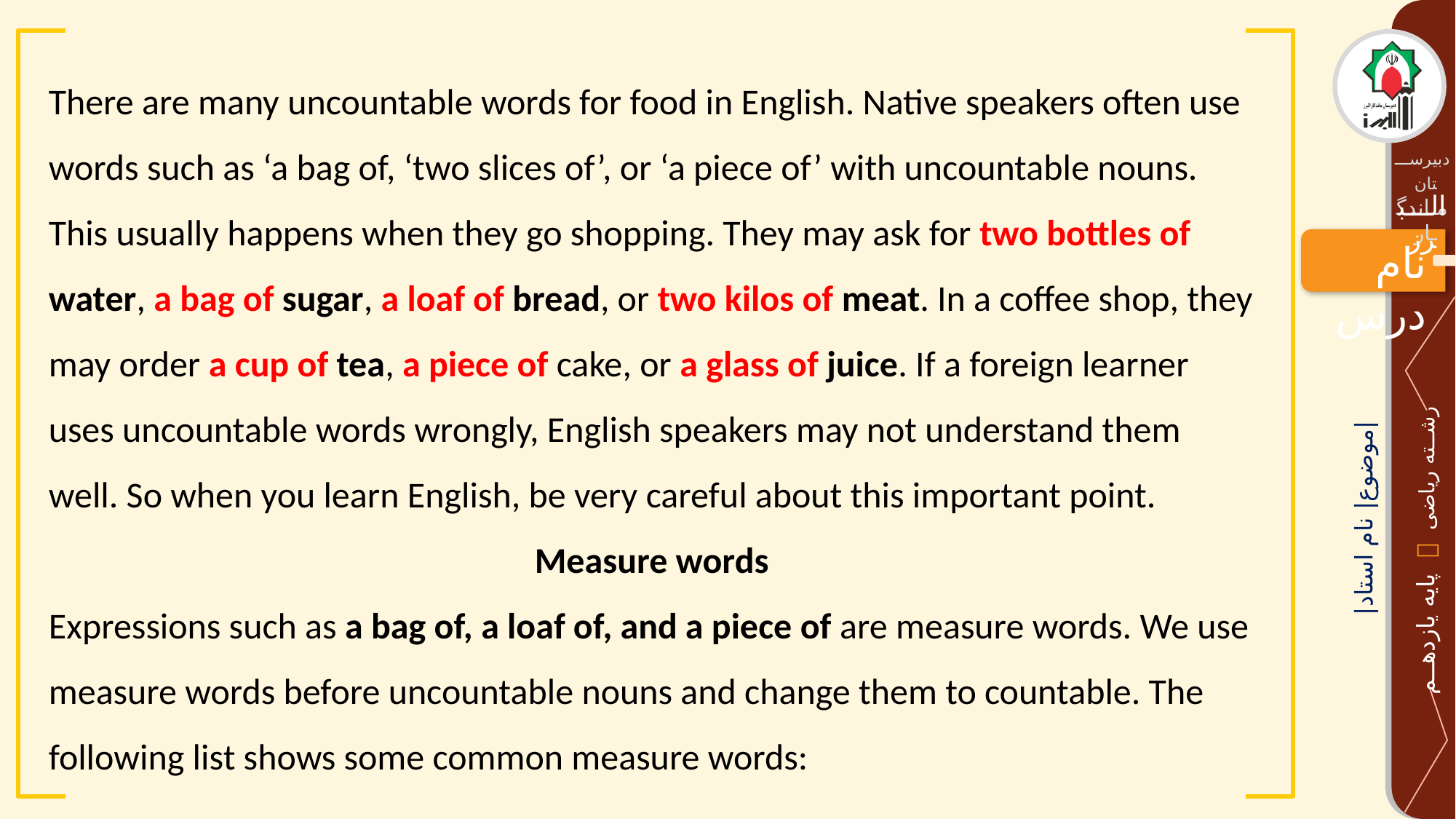

There are many uncountable words for food in English. Native speakers often use words such as ‘a bag of, ‘two slices of’, or ‘a piece of’ with uncountable nouns. This usually happens when they go shopping. They may ask for two bottles of water, a bag of sugar, a loaf of bread, or two kilos of meat. In a coffee shop, they may order a cup of tea, a piece of cake, or a glass of juice. If a foreign learner uses uncountable words wrongly, English speakers may not understand them well. So when you learn English, be very careful about this important point.
Measure words
Expressions such as a bag of, a loaf of, and a piece of are measure words. We use measure words before uncountable nouns and change them to countable. The following list shows some common measure words: